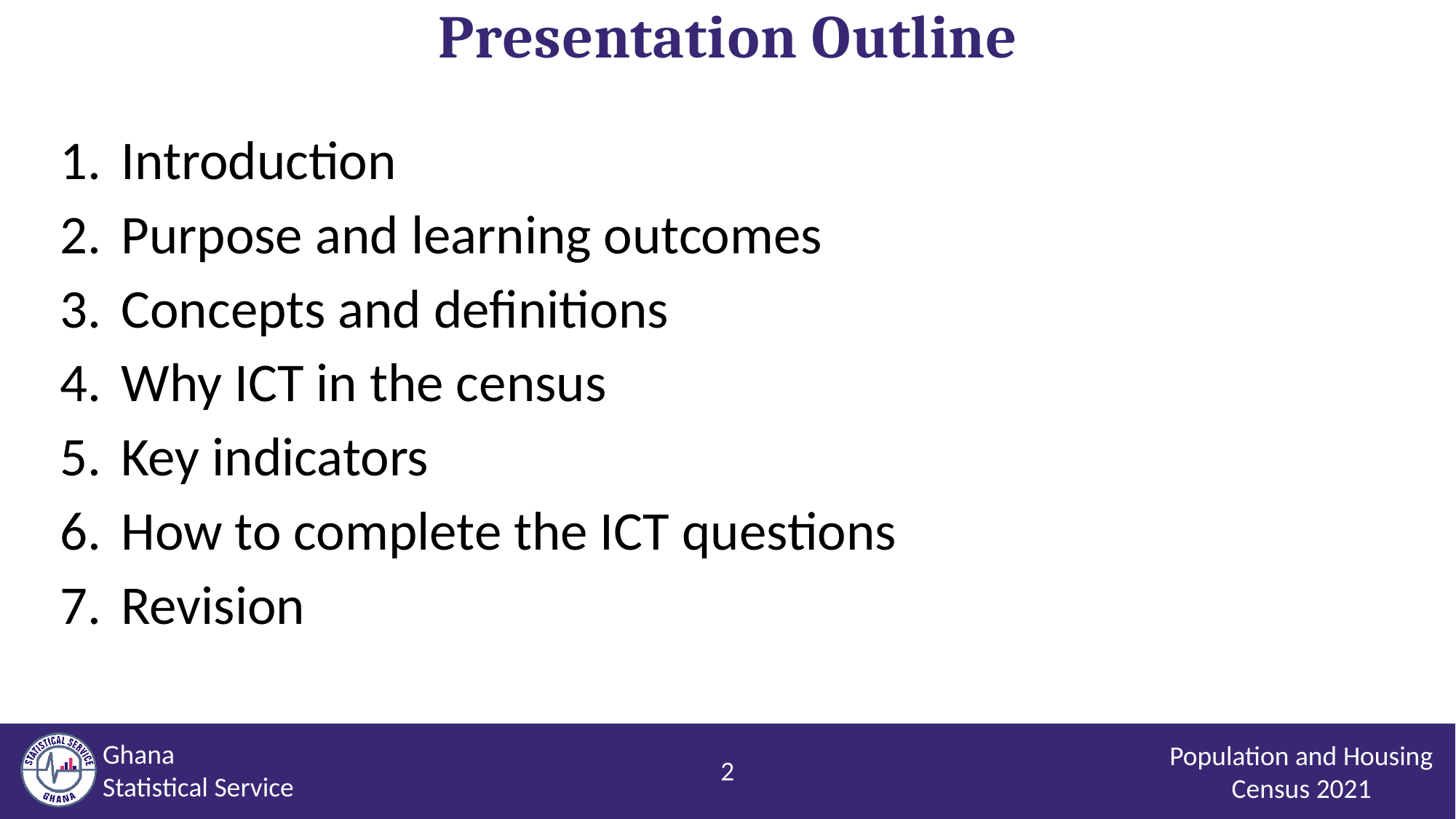

Presentation Outline
Introduction
Purpose and learning outcomes
Concepts and definitions
Why ICT in the census
Key indicators
How to complete the ICT questions
Revision
Population and Housing Census 2021
2